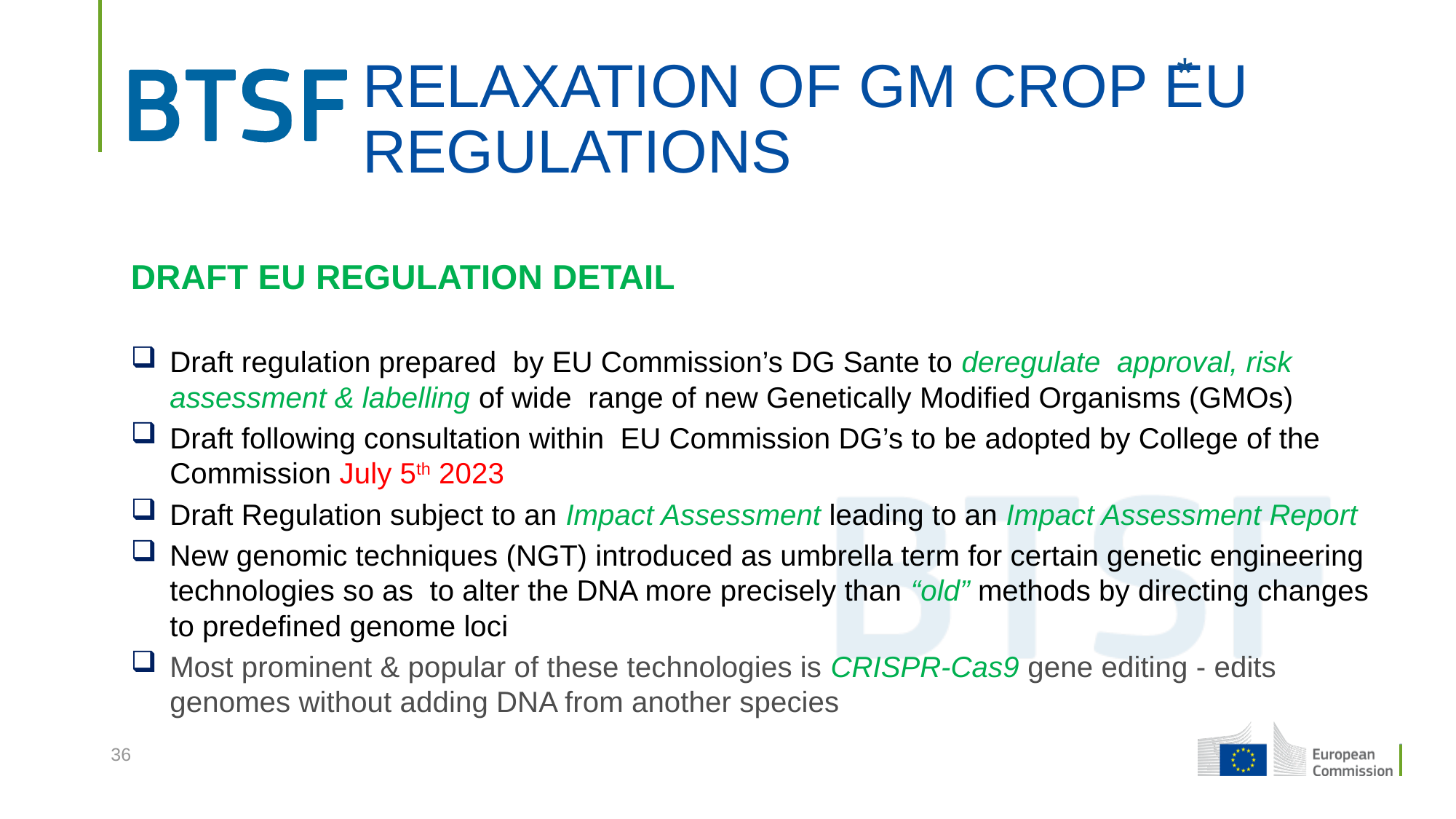

*
# RELAXATION OF GM CROP EU REGULATIONS

DRAFT EU REGULATION DETAIL

Draft regulation prepared  by EU Commission’s DG Sante to deregulate  approval, risk assessment & labelling of wide  range of new Genetically Modified Organisms (GMOs)
Draft following consultation within  EU Commission DG’s to be adopted by College of the Commission July 5th 2023
Draft Regulation subject to an Impact Assessment leading to an Impact Assessment Report
New genomic techniques (NGT) introduced as umbrella term for certain genetic engineering technologies so as  to alter the DNA more precisely than “old” methods by directing changes to predefined genome loci
Most prominent & popular of these technologies is CRISPR-Cas9 gene editing - edits genomes without adding DNA from another species

36